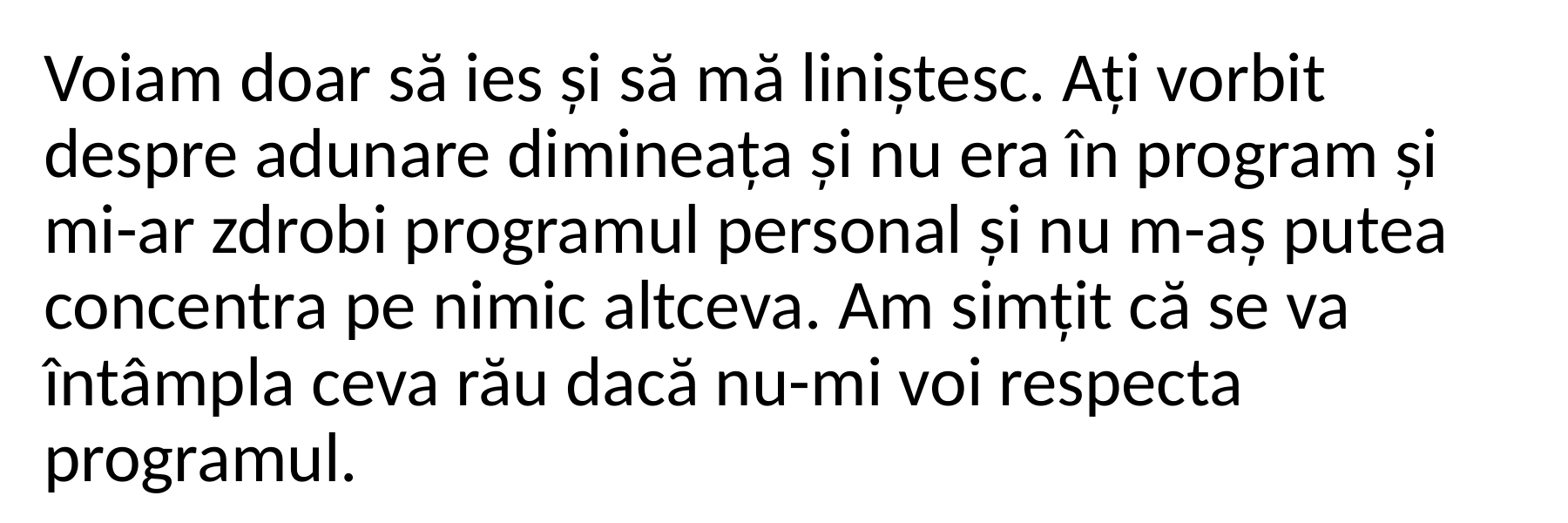

Voiam doar să ies și să mă liniștesc. Ați vorbit despre adunare dimineața și nu era în program și mi-ar zdrobi programul personal și nu m-aș putea concentra pe nimic altceva. Am simțit că se va întâmpla ceva rău dacă nu-mi voi respecta programul.